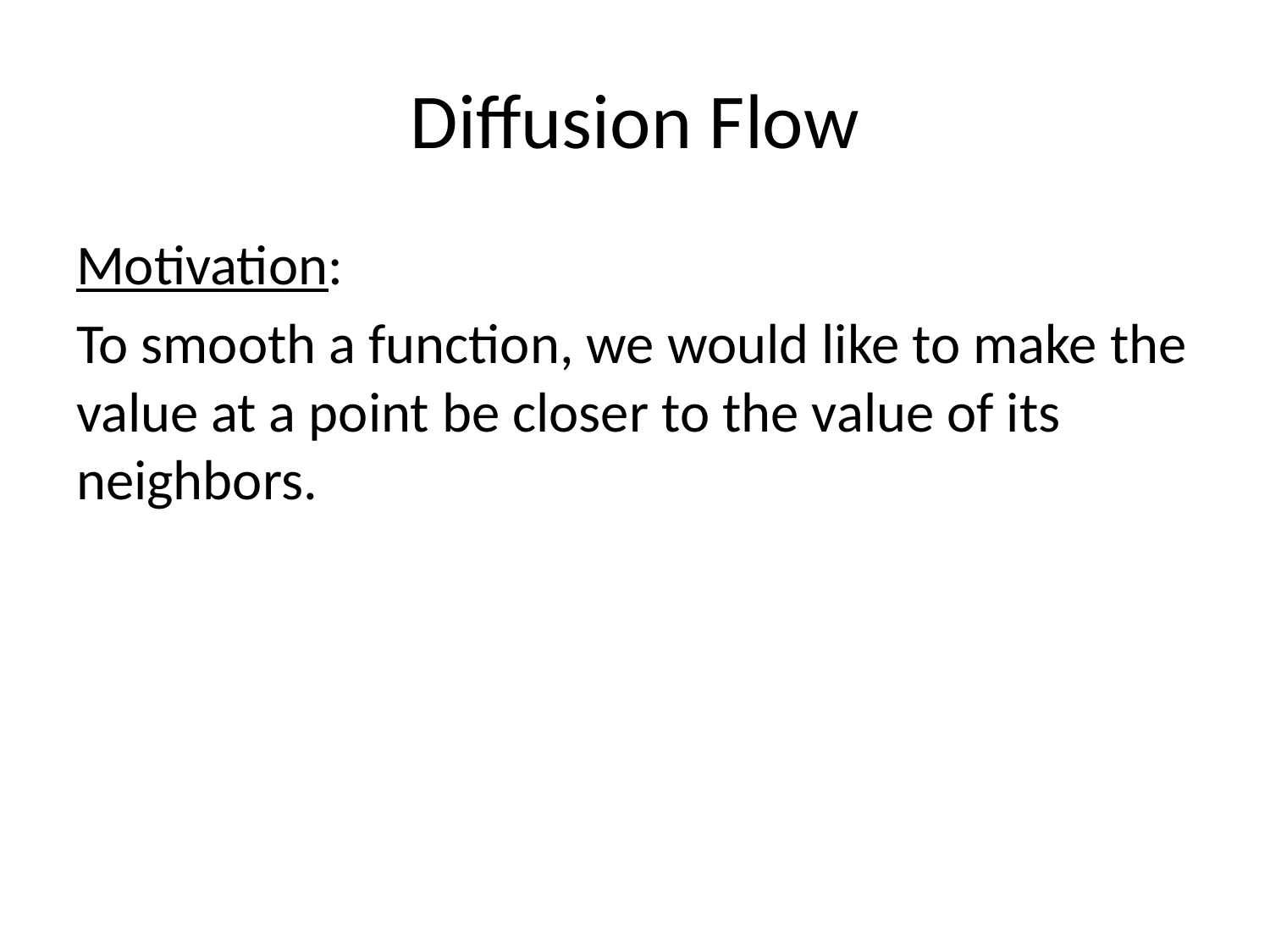

# Diffusion Flow
Motivation:
To smooth a function, we would like to make the value at a point be closer to the value of its neighbors.